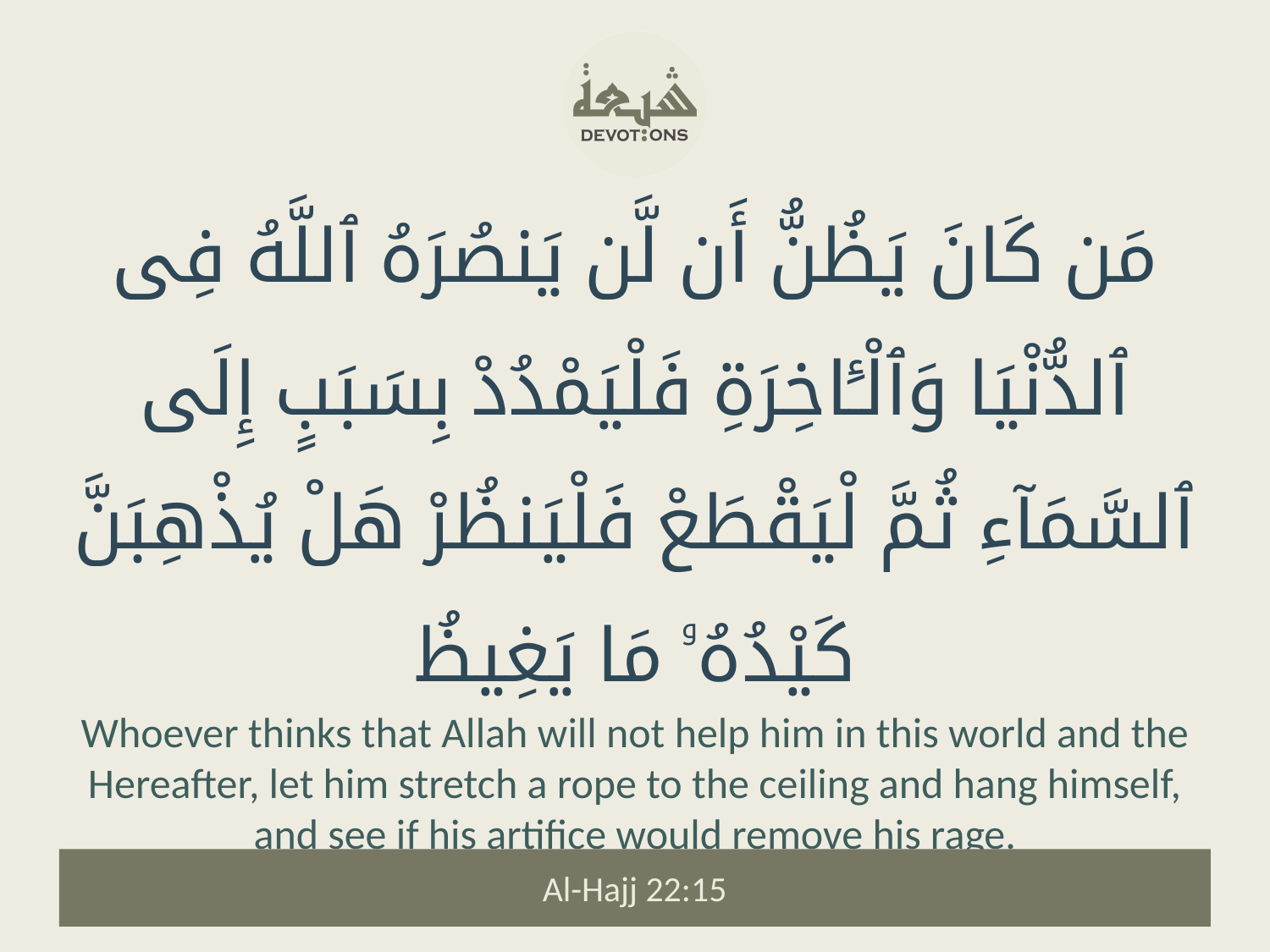

مَن كَانَ يَظُنُّ أَن لَّن يَنصُرَهُ ٱللَّهُ فِى ٱلدُّنْيَا وَٱلْـَٔاخِرَةِ فَلْيَمْدُدْ بِسَبَبٍ إِلَى ٱلسَّمَآءِ ثُمَّ لْيَقْطَعْ فَلْيَنظُرْ هَلْ يُذْهِبَنَّ كَيْدُهُۥ مَا يَغِيظُ
Whoever thinks that Allah will not help him in this world and the Hereafter, let him stretch a rope to the ceiling and hang himself, and see if his artifice would remove his rage.
Al-Hajj 22:15